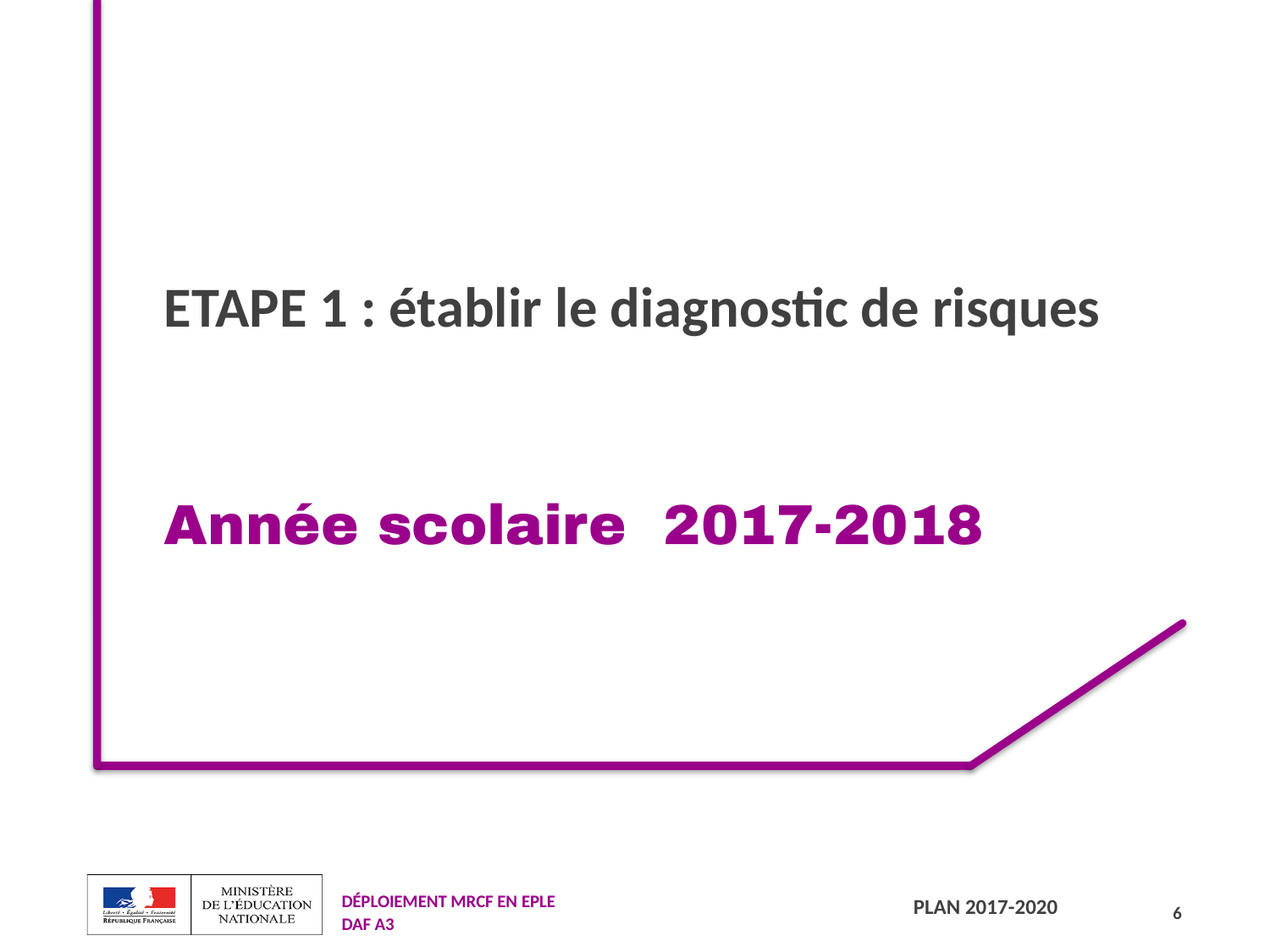

# ETAPE 1 : établir le diagnostic de risques
Année scolaire  2017-2018
6